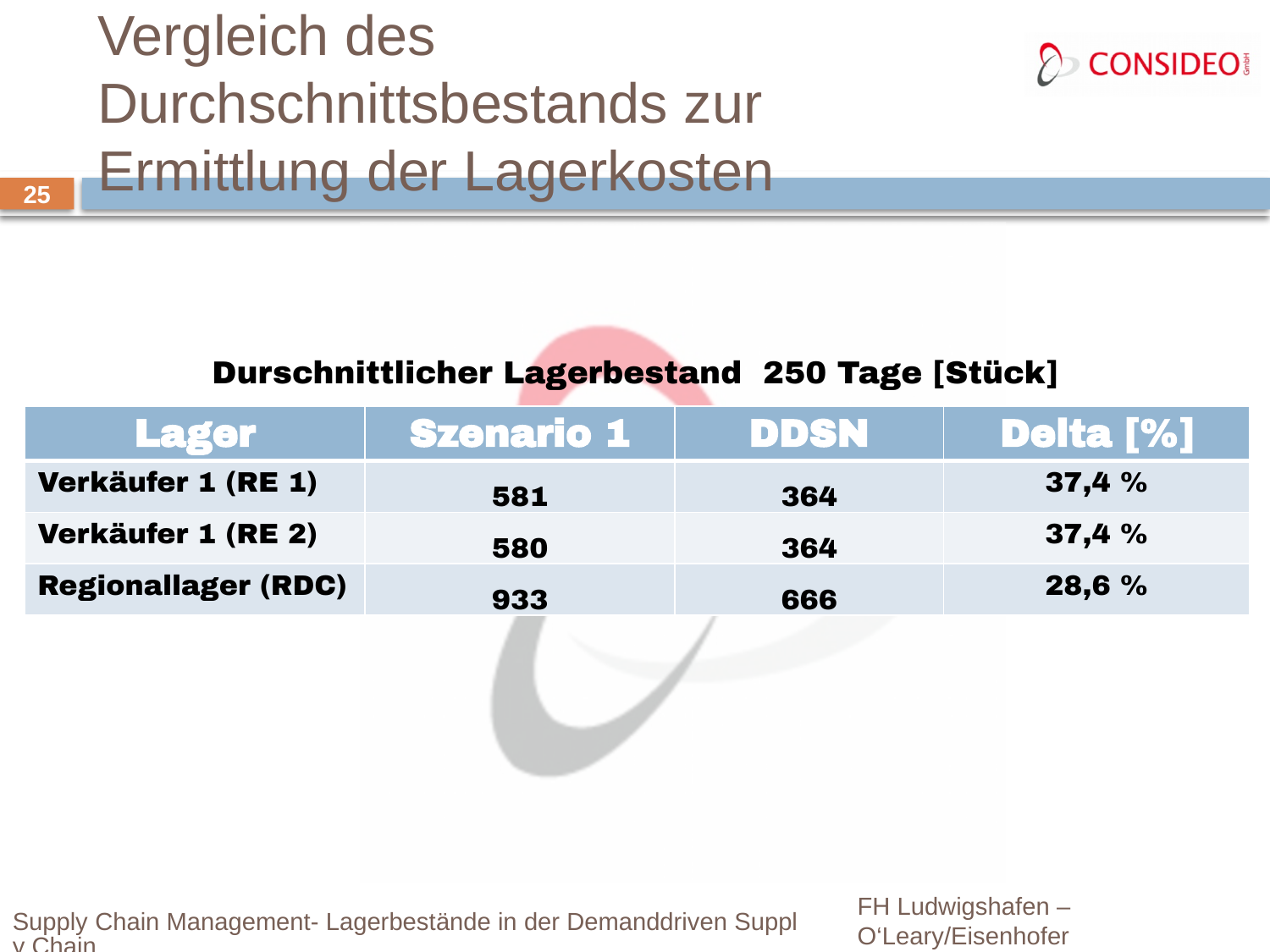

# Vergleich des Durchschnittsbestands zur Ermittlung der Lagerkosten
25
Durschnittlicher Lagerbestand  250 Tage [Stück]
| Lager | Szenario 1 | DDSN | Delta [%] |
| --- | --- | --- | --- |
| Verkäufer 1 (RE 1) | 581 | 364 | 37,4 % |
| Verkäufer 1 (RE 2) | 580 | 364 | 37,4 % |
| Regionallager (RDC) | 933 | 666 | 28,6 % |
Supply Chain Management- Lagerbestände in der Demanddriven Supply Chain
FH Ludwigshafen – O‘Leary/Eisenhofer